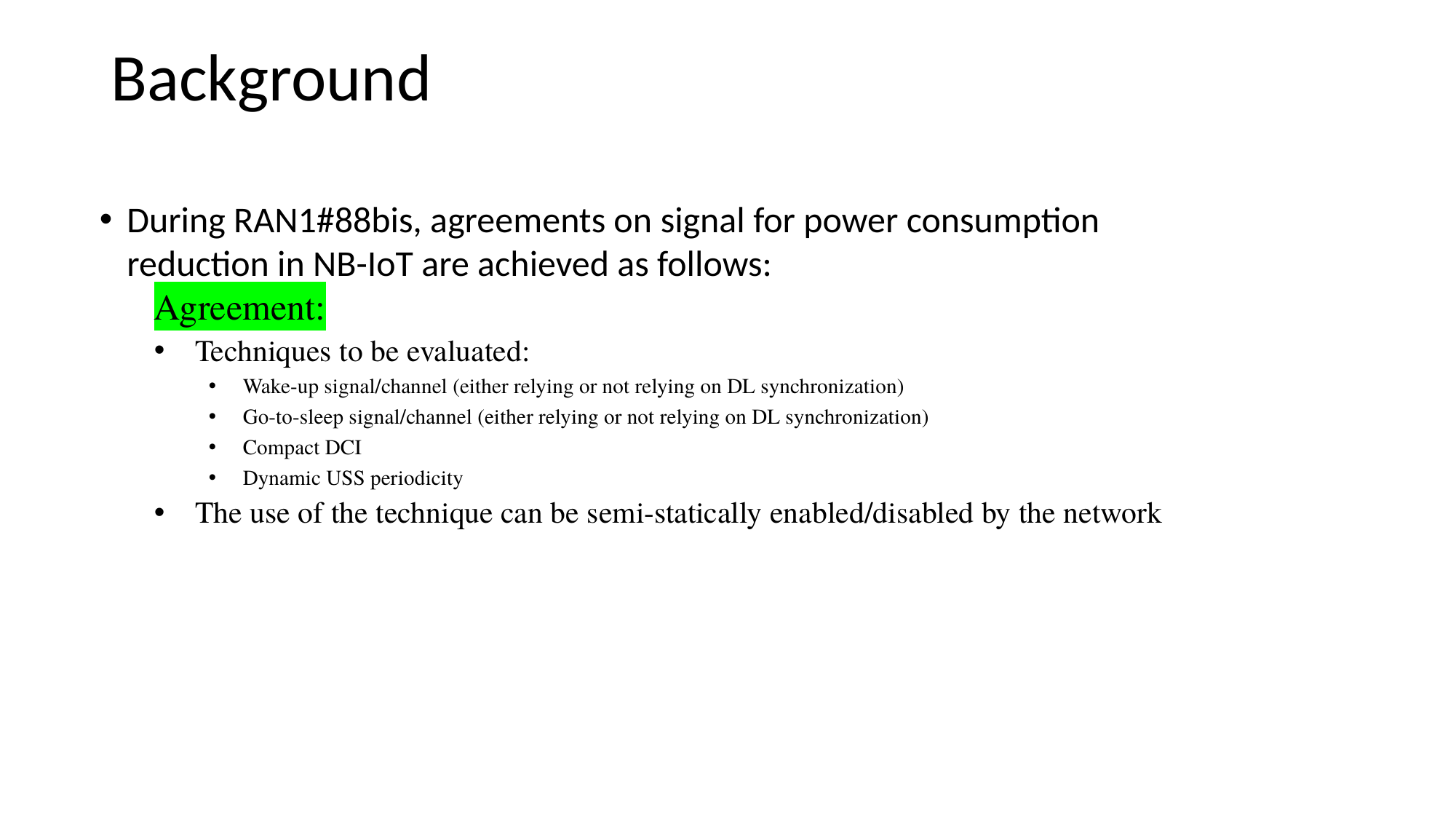

# Background
During RAN1#88bis, agreements on signal for power consumption reduction in NB-IoT are achieved as follows:
Agreement:
Techniques to be evaluated:
Wake-up signal/channel (either relying or not relying on DL synchronization)
Go-to-sleep signal/channel (either relying or not relying on DL synchronization)
Compact DCI
Dynamic USS periodicity
The use of the technique can be semi-statically enabled/disabled by the network